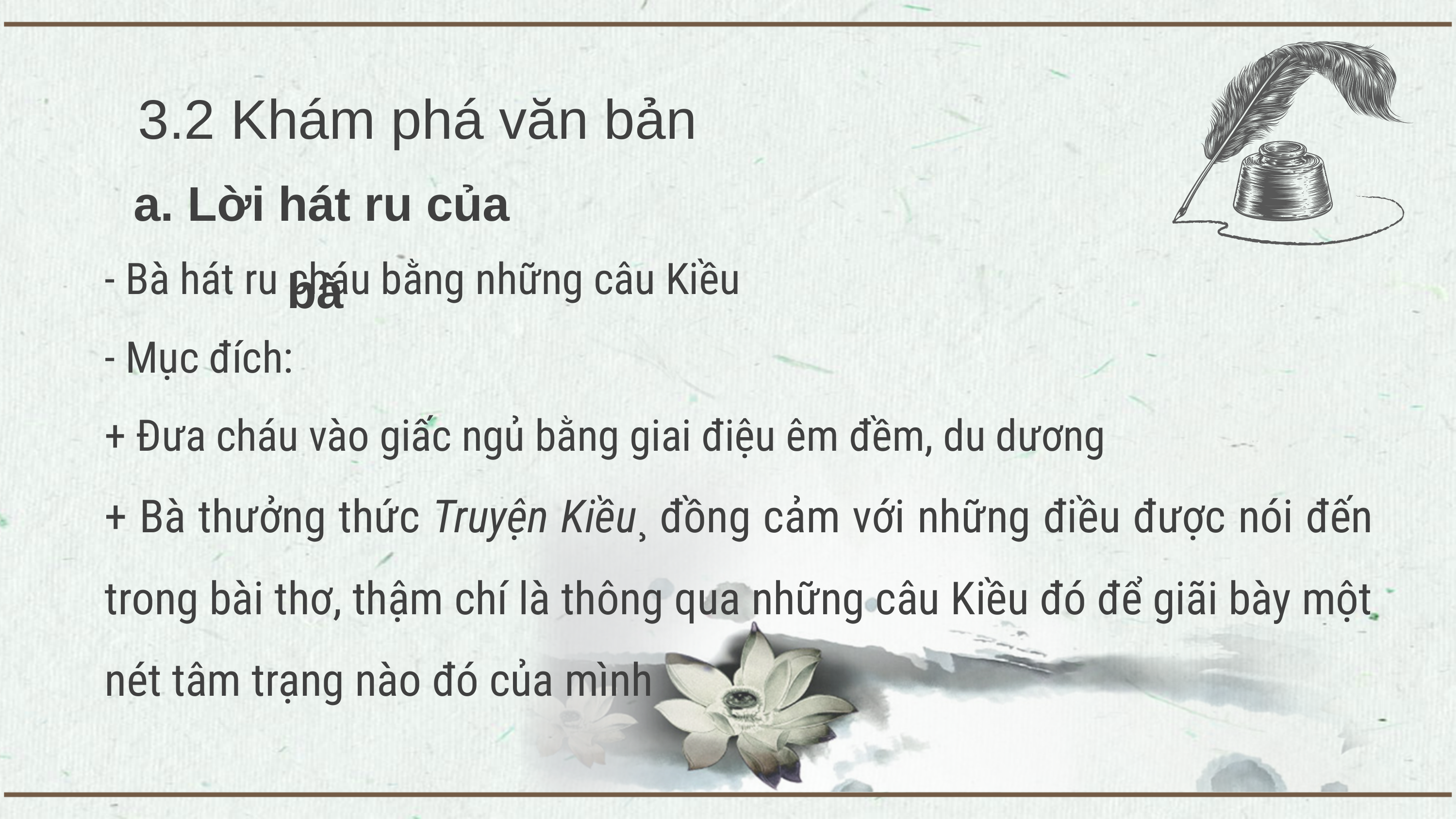

3.2 Khám phá văn bản
a. Lời hát ru của bà
- Bà hát ru cháu bằng những câu Kiều
- Mục đích:
+ Đưa cháu vào giấc ngủ bằng giai điệu êm đềm, du dương
+ Bà thưởng thức Truyện Kiều¸ đồng cảm với những điều được nói đến trong bài thơ, thậm chí là thông qua những câu Kiều đó để giãi bày một nét tâm trạng nào đó của mình